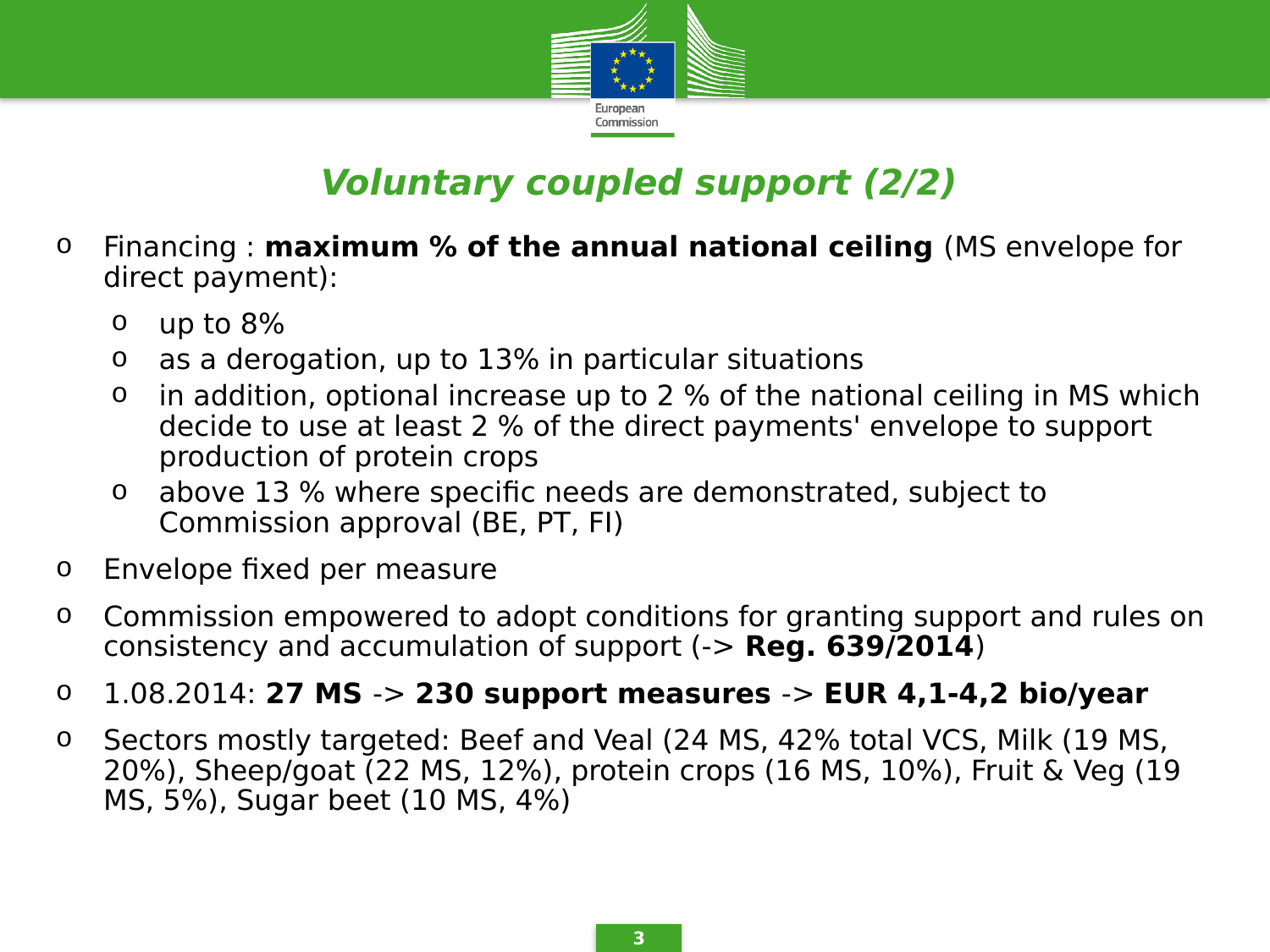

# Voluntary coupled support (2/2)
Financing : maximum % of the annual national ceiling (MS envelope for direct payment):
up to 8%
as a derogation, up to 13% in particular situations
in addition, optional increase up to 2 % of the national ceiling in MS which decide to use at least 2 % of the direct payments' envelope to support production of protein crops
above 13 % where specific needs are demonstrated, subject to Commission approval (BE, PT, FI)
Envelope fixed per measure
Commission empowered to adopt conditions for granting support and rules on consistency and accumulation of support (-> Reg. 639/2014)
1.08.2014: 27 MS -> 230 support measures -> EUR 4,1-4,2 bio/year
Sectors mostly targeted: Beef and Veal (24 MS, 42% total VCS, Milk (19 MS, 20%), Sheep/goat (22 MS, 12%), protein crops (16 MS, 10%), Fruit & Veg (19 MS, 5%), Sugar beet (10 MS, 4%)

3